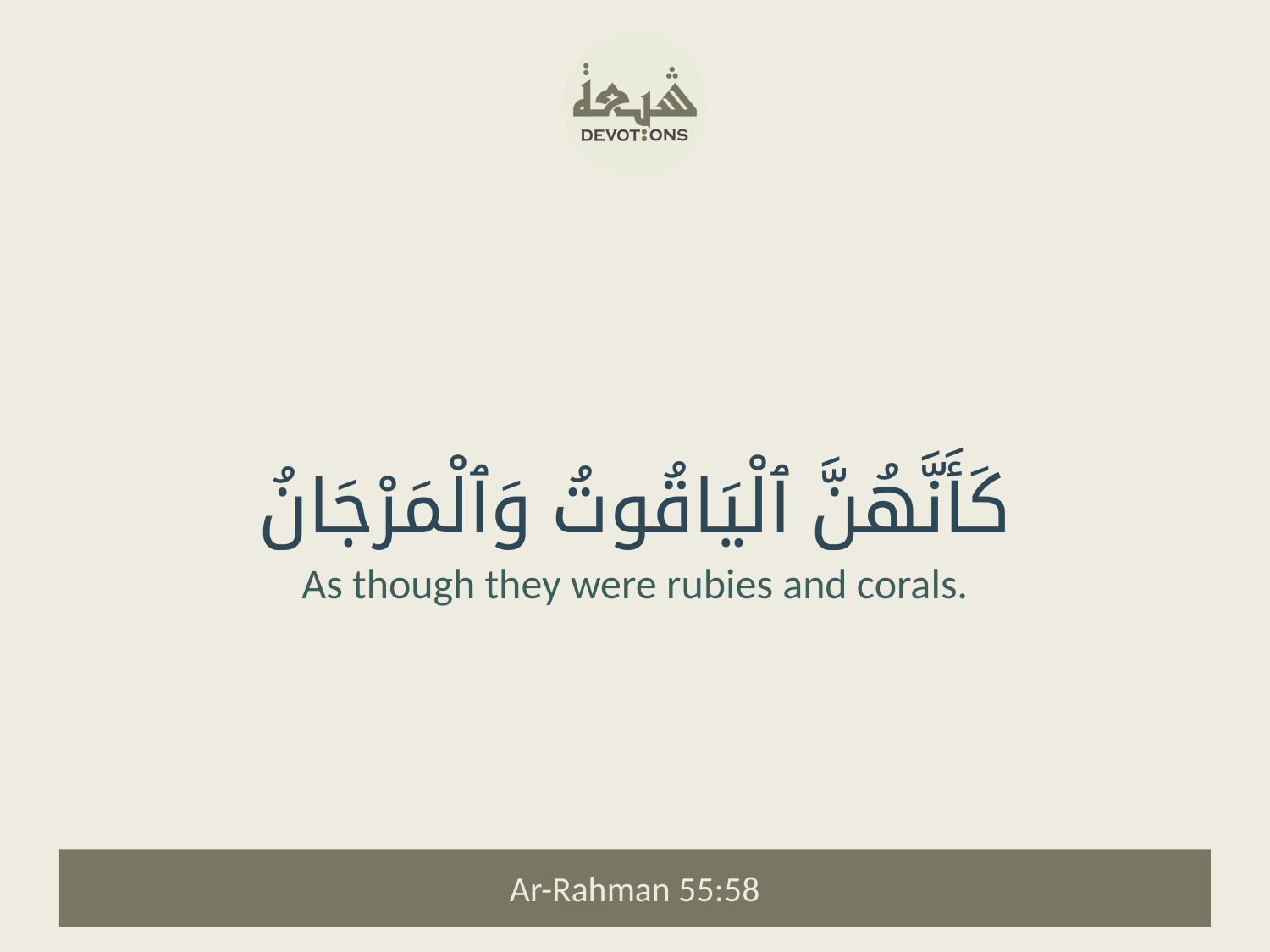

كَأَنَّهُنَّ ٱلْيَاقُوتُ وَٱلْمَرْجَانُ
As though they were rubies and corals.
Ar-Rahman 55:58